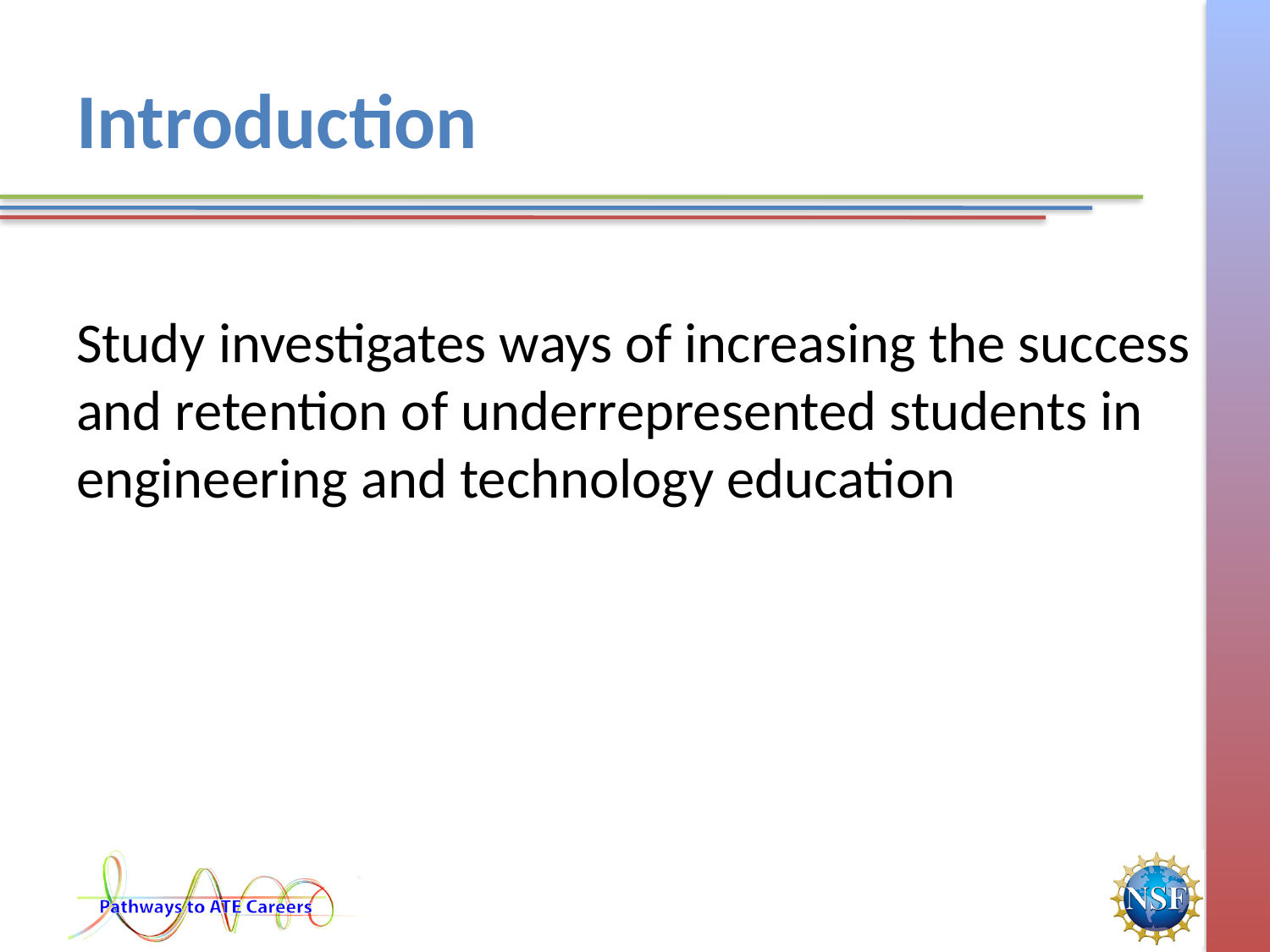

# Introduction
Study investigates ways of increasing the success and retention of underrepresented students in engineering and technology education